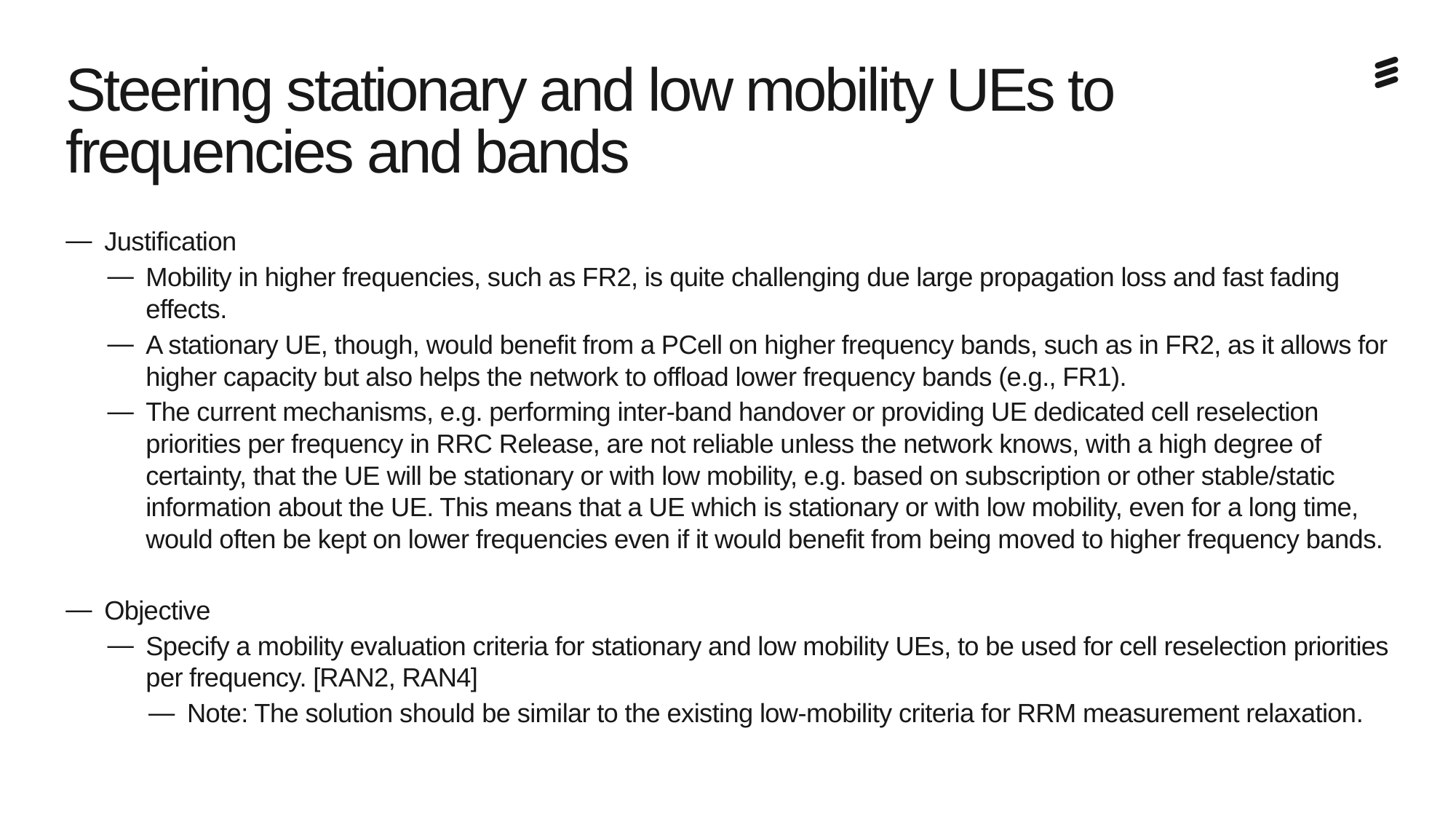

# Steering stationary and low mobility UEs to frequencies and bands
Justification
Mobility in higher frequencies, such as FR2, is quite challenging due large propagation loss and fast fading effects.
A stationary UE, though, would benefit from a PCell on higher frequency bands, such as in FR2, as it allows for higher capacity but also helps the network to offload lower frequency bands (e.g., FR1).
The current mechanisms, e.g. performing inter-band handover or providing UE dedicated cell reselection priorities per frequency in RRC Release, are not reliable unless the network knows, with a high degree of certainty, that the UE will be stationary or with low mobility, e.g. based on subscription or other stable/static information about the UE. This means that a UE which is stationary or with low mobility, even for a long time, would often be kept on lower frequencies even if it would benefit from being moved to higher frequency bands.

Objective
Specify a mobility evaluation criteria for stationary and low mobility UEs, to be used for cell reselection priorities per frequency. [RAN2, RAN4]
Note: The solution should be similar to the existing low-mobility criteria for RRM measurement relaxation.